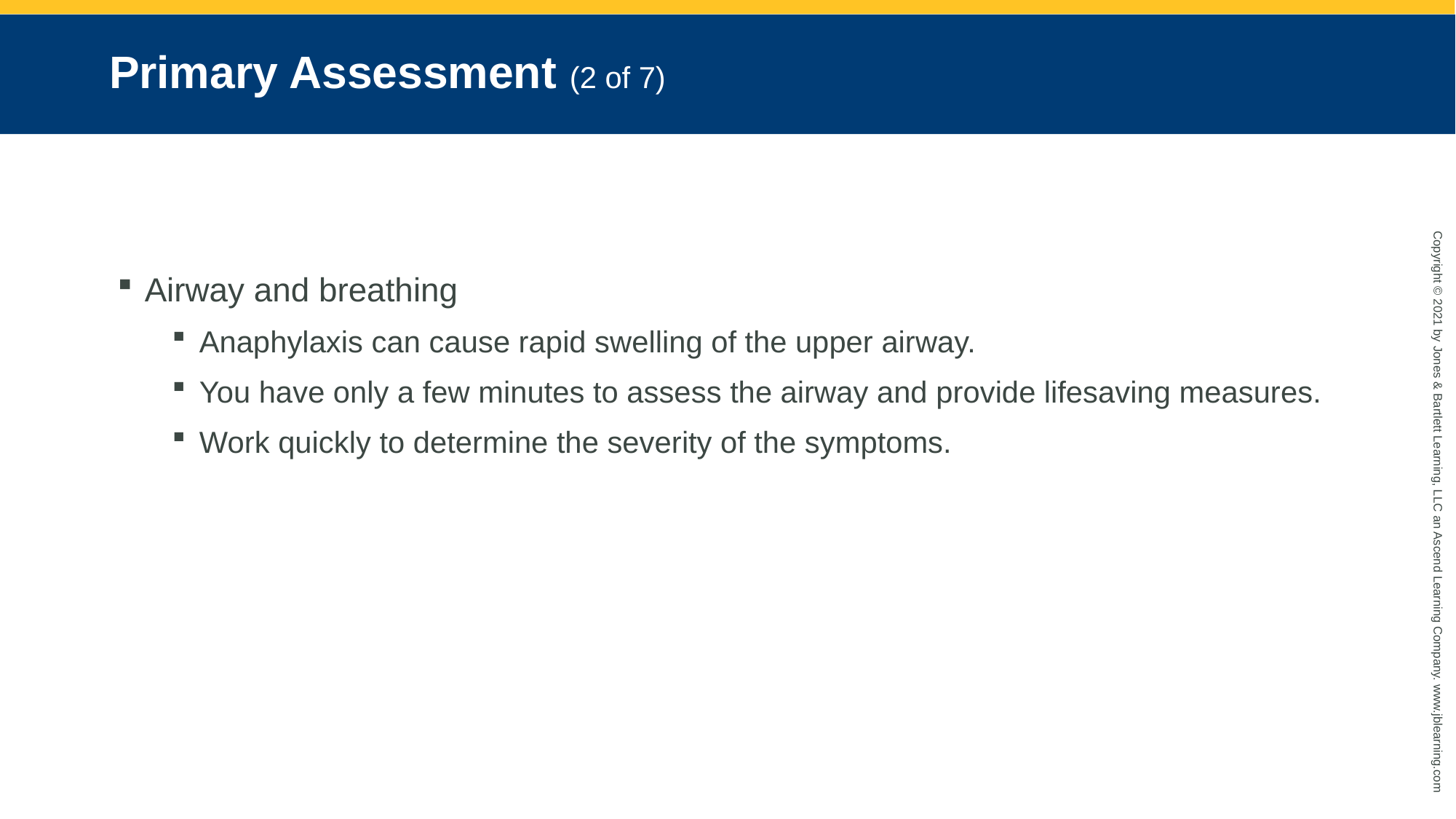

# Primary Assessment (2 of 7)
Airway and breathing
Anaphylaxis can cause rapid swelling of the upper airway.
You have only a few minutes to assess the airway and provide lifesaving measures.
Work quickly to determine the severity of the symptoms.